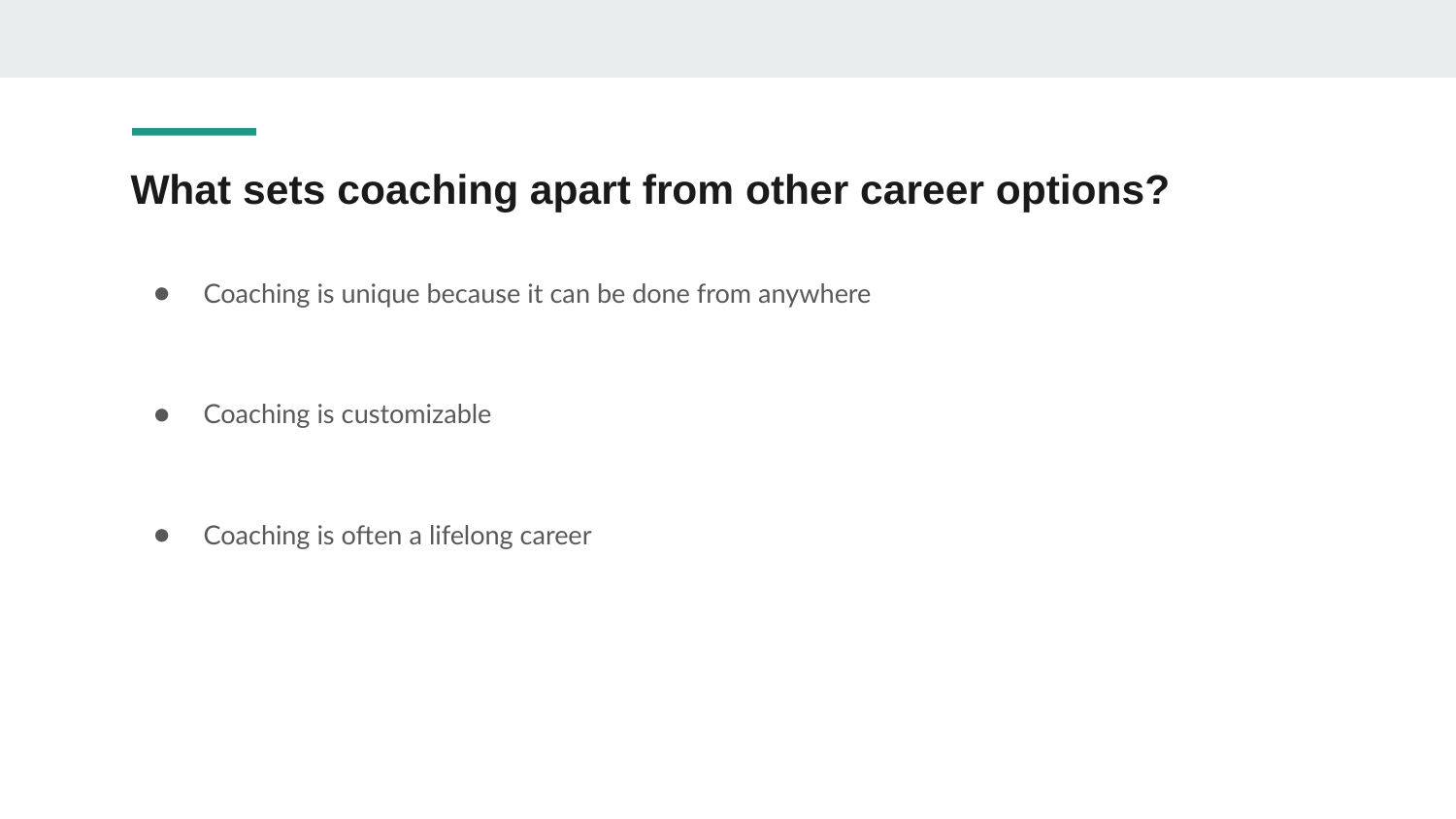

# What sets coaching apart from other career options?
Coaching is unique because it can be done from anywhere

Coaching is customizable

Coaching is often a lifelong career